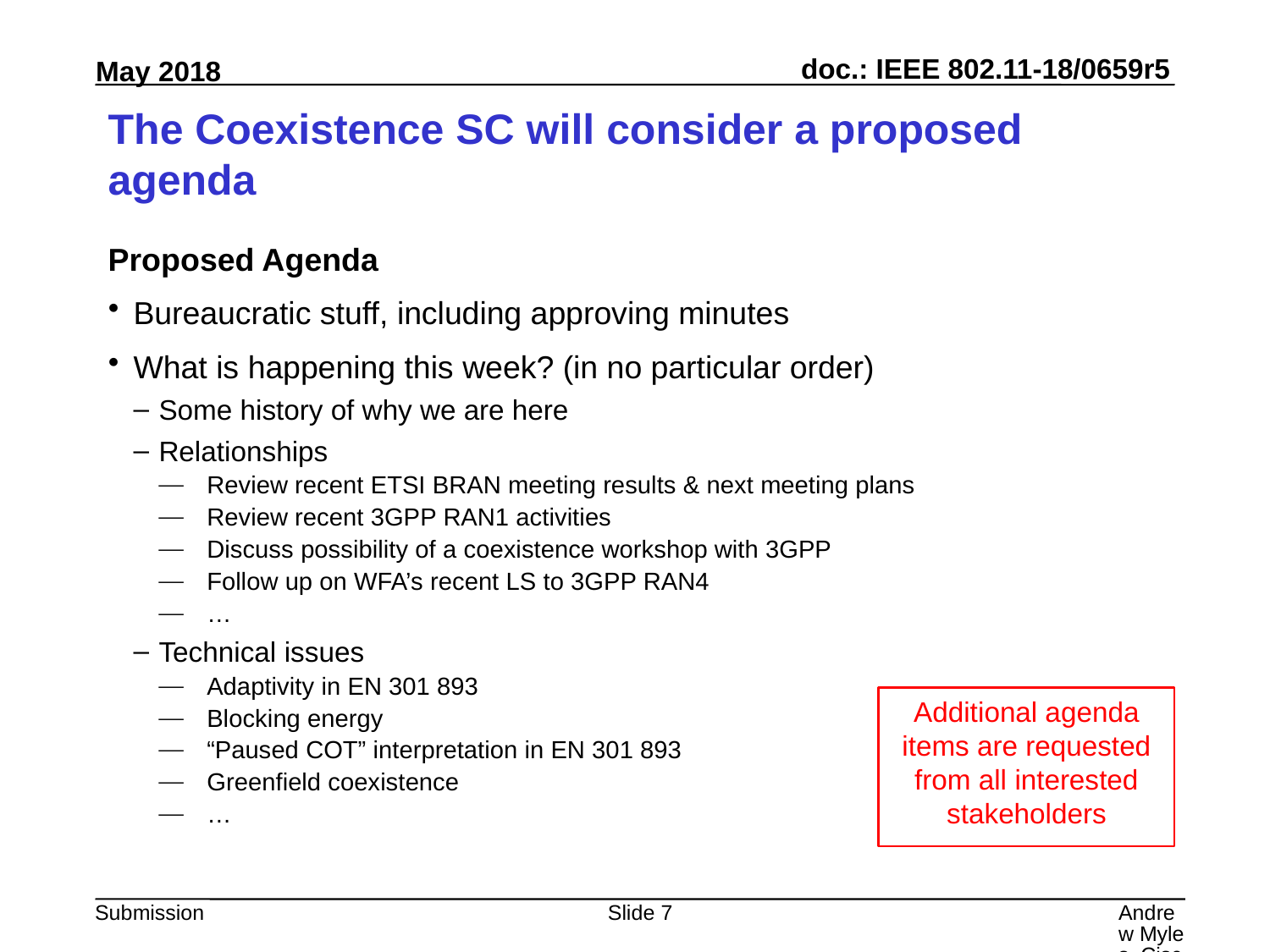

# The Coexistence SC will consider a proposed agenda
Proposed Agenda
Bureaucratic stuff, including approving minutes
What is happening this week? (in no particular order)
Some history of why we are here
Relationships
Review recent ETSI BRAN meeting results & next meeting plans
Review recent 3GPP RAN1 activities
Discuss possibility of a coexistence workshop with 3GPP
Follow up on WFA’s recent LS to 3GPP RAN4
…
Technical issues
Adaptivity in EN 301 893
Blocking energy
“Paused COT” interpretation in EN 301 893
Greenfield coexistence
…
Additional agenda items are requested from all interested stakeholders
Slide 7
Andrew Myles, Cisco